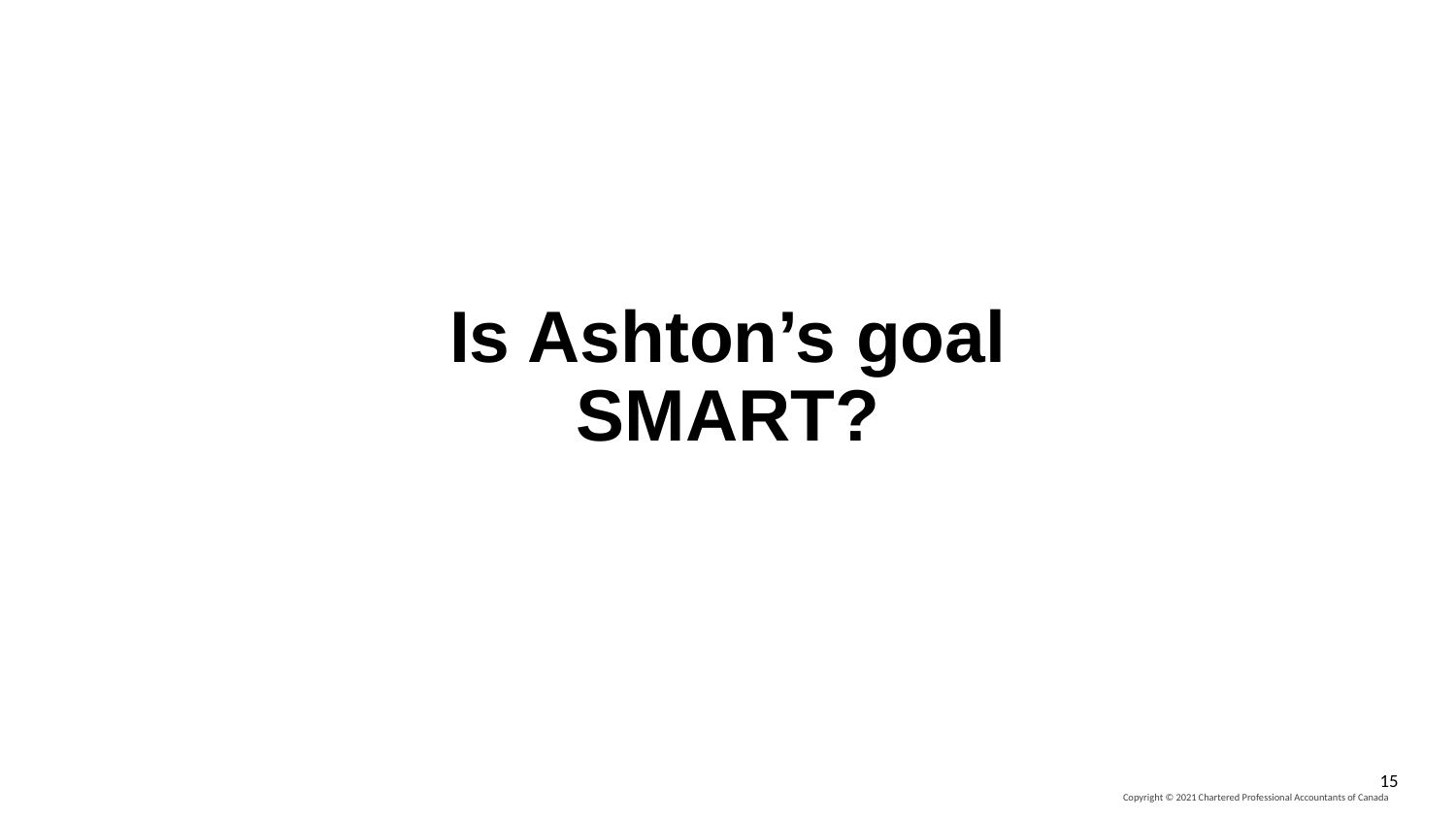

# Is Ashton’s goal SMART?
15
Copyright © 2021 Chartered Professional Accountants of Canada